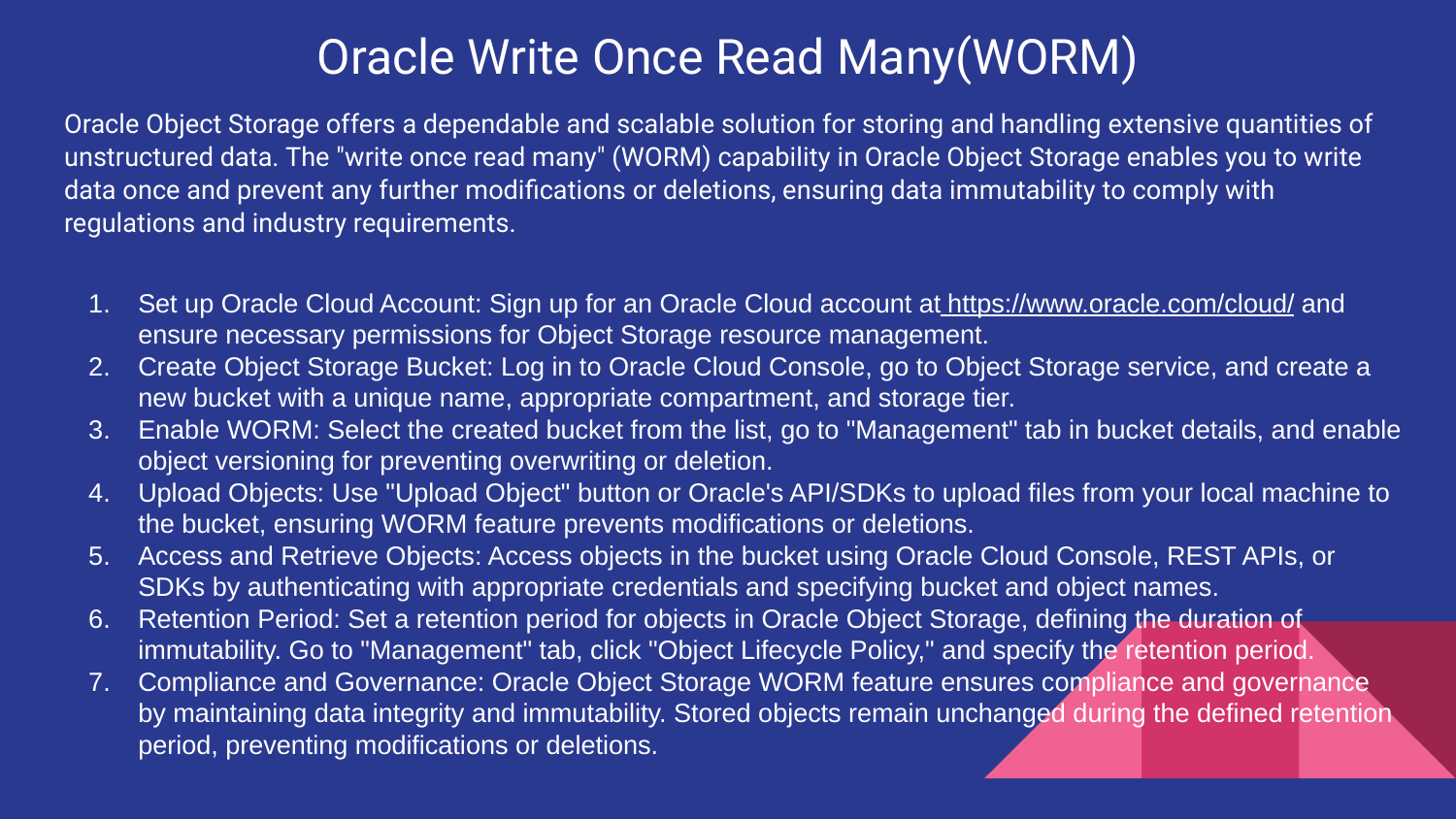

# Oracle Write Once Read Many(WORM)
Oracle Object Storage offers a dependable and scalable solution for storing and handling extensive quantities of unstructured data. The "write once read many" (WORM) capability in Oracle Object Storage enables you to write data once and prevent any further modifications or deletions, ensuring data immutability to comply with regulations and industry requirements.
Set up Oracle Cloud Account: Sign up for an Oracle Cloud account at https://www.oracle.com/cloud/ and ensure necessary permissions for Object Storage resource management.
Create Object Storage Bucket: Log in to Oracle Cloud Console, go to Object Storage service, and create a new bucket with a unique name, appropriate compartment, and storage tier.
Enable WORM: Select the created bucket from the list, go to "Management" tab in bucket details, and enable object versioning for preventing overwriting or deletion.
Upload Objects: Use "Upload Object" button or Oracle's API/SDKs to upload files from your local machine to the bucket, ensuring WORM feature prevents modifications or deletions.
Access and Retrieve Objects: Access objects in the bucket using Oracle Cloud Console, REST APIs, or SDKs by authenticating with appropriate credentials and specifying bucket and object names.
Retention Period: Set a retention period for objects in Oracle Object Storage, defining the duration of immutability. Go to "Management" tab, click "Object Lifecycle Policy," and specify the retention period.
Compliance and Governance: Oracle Object Storage WORM feature ensures compliance and governance by maintaining data integrity and immutability. Stored objects remain unchanged during the defined retention period, preventing modifications or deletions.